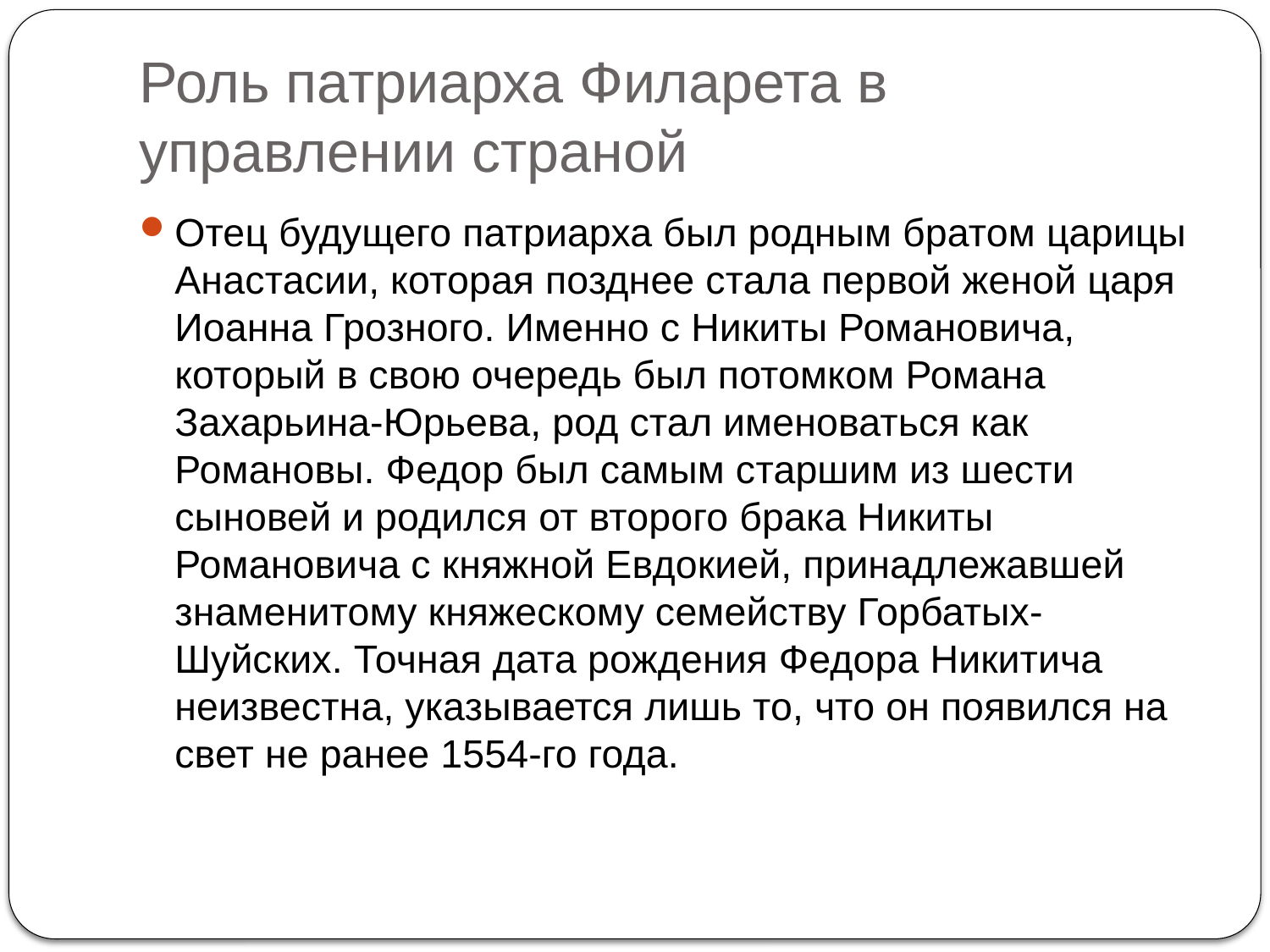

# Роль патриарха Филарета в управлении страной
Отец будущего патриарха был родным братом царицы Анастасии, которая позднее стала первой женой царя Иоанна Грозного. Именно с Никиты Романовича, который в свою очередь был потомком Романа Захарьина-Юрьева, род стал именоваться как Романовы. Федор был самым старшим из шести сыновей и родился от второго брака Никиты Романовича с княжной Евдокией, принадлежавшей знаменитому княжескому семейству Горбатых-Шуйских. Точная дата рождения Федора Никитича неизвестна, указывается лишь то, что он появился на свет не ранее 1554-го года.